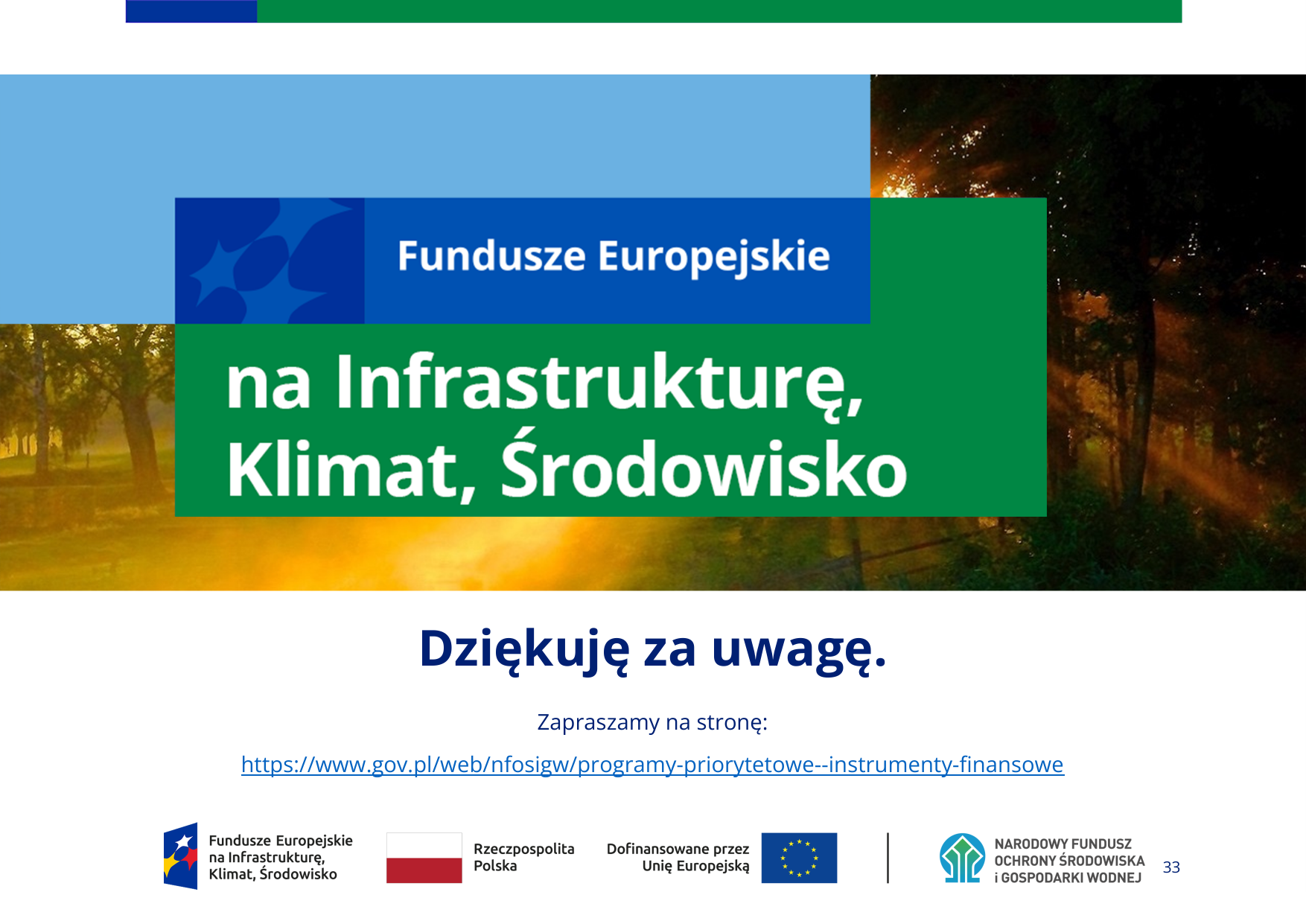

# Dziękuję za uwagę.
Zapraszamy na stronę:
https://www.gov.pl/web/nfosigw/programy-priorytetowe--instrumenty-finansowe
33